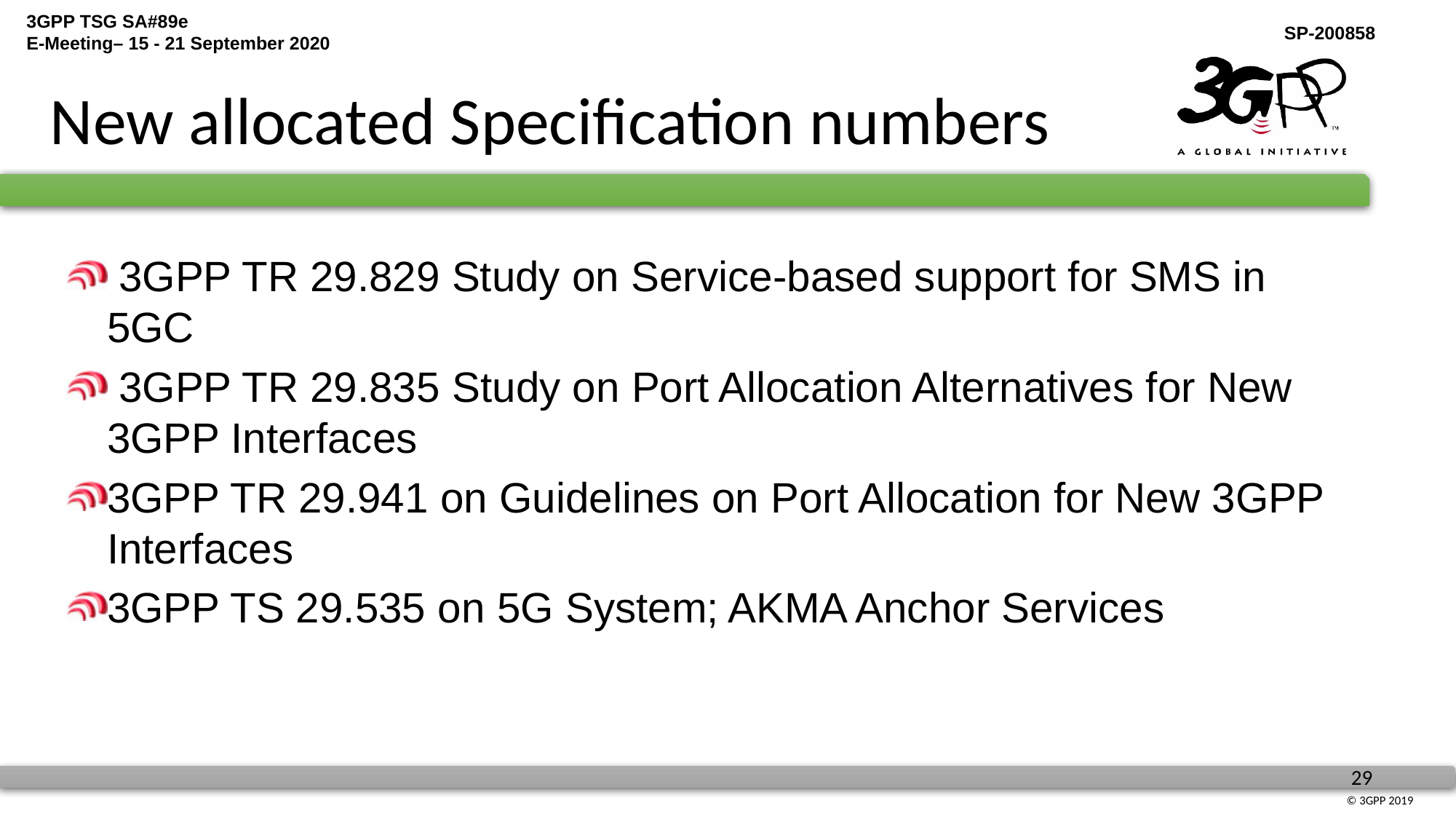

# New allocated Specification numbers
 3GPP TR 29.829 Study on Service-based support for SMS in 5GC
 3GPP TR 29.835 Study on Port Allocation Alternatives for New 3GPP Interfaces
3GPP TR 29.941 on Guidelines on Port Allocation for New 3GPP Interfaces
3GPP TS 29.535 on 5G System; AKMA Anchor Services